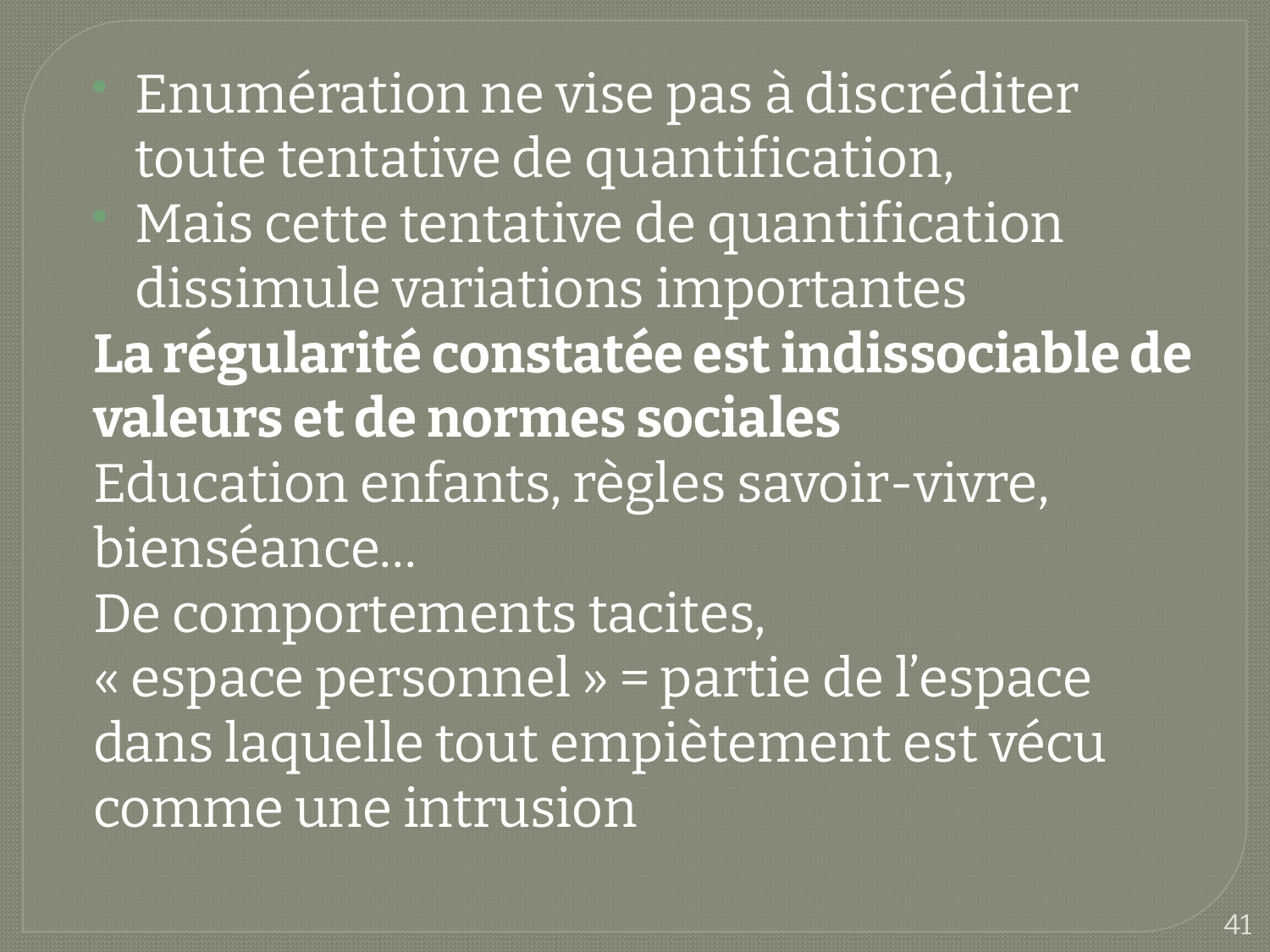

Enumération ne vise pas à discréditer toute tentative de quantification,
Mais cette tentative de quantification dissimule variations importantes
La régularité constatée est indissociable de valeurs et de normes sociales
Education enfants, règles savoir-vivre, bienséance…
De comportements tacites,
« espace personnel » = partie de l’espace dans laquelle tout empiètement est vécu comme une intrusion
41